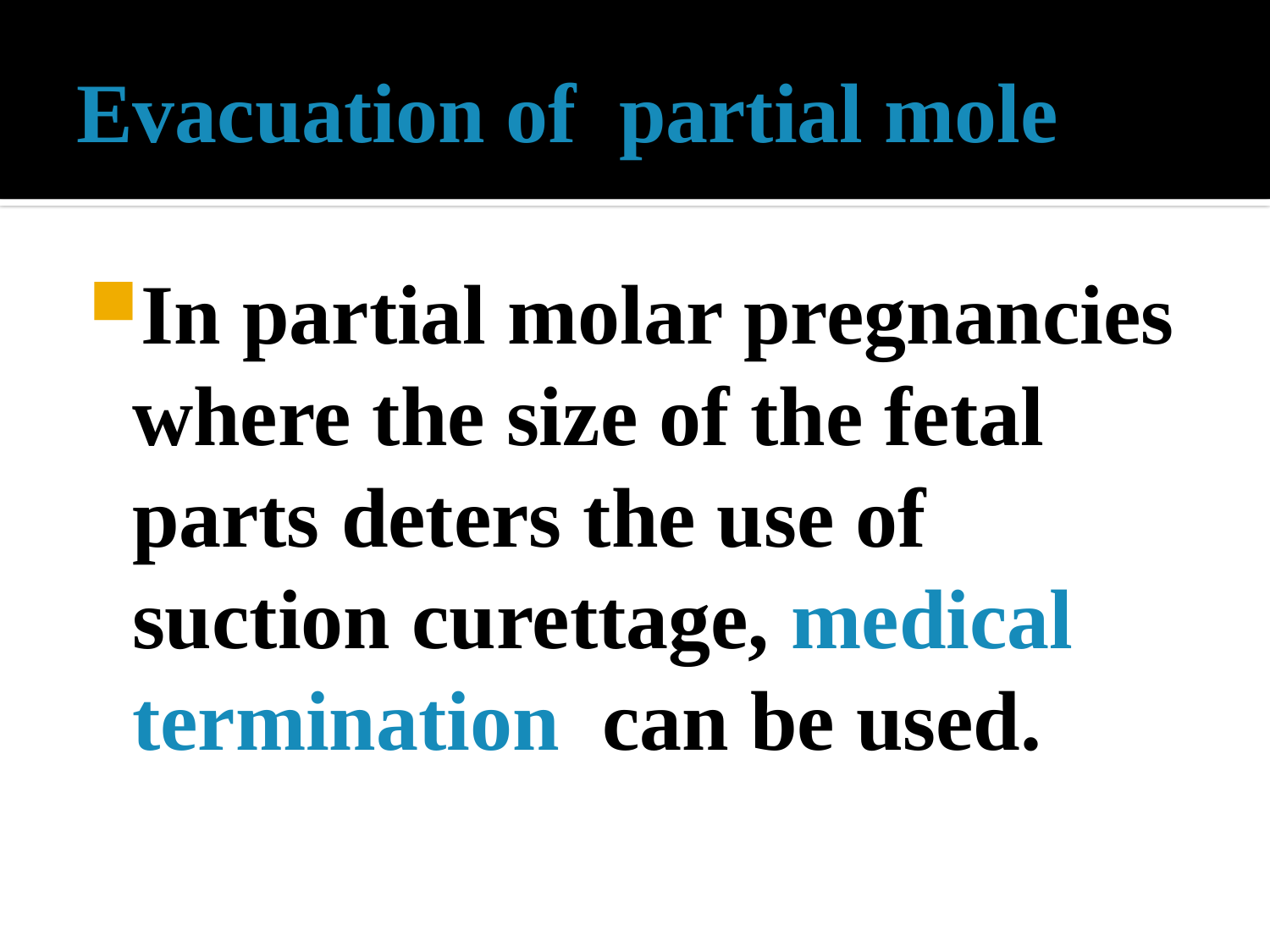

# Evacuation of  partial mole
In partial molar pregnancies where the size of the fetal parts deters the use of suction curettage, medical termination  can be used.